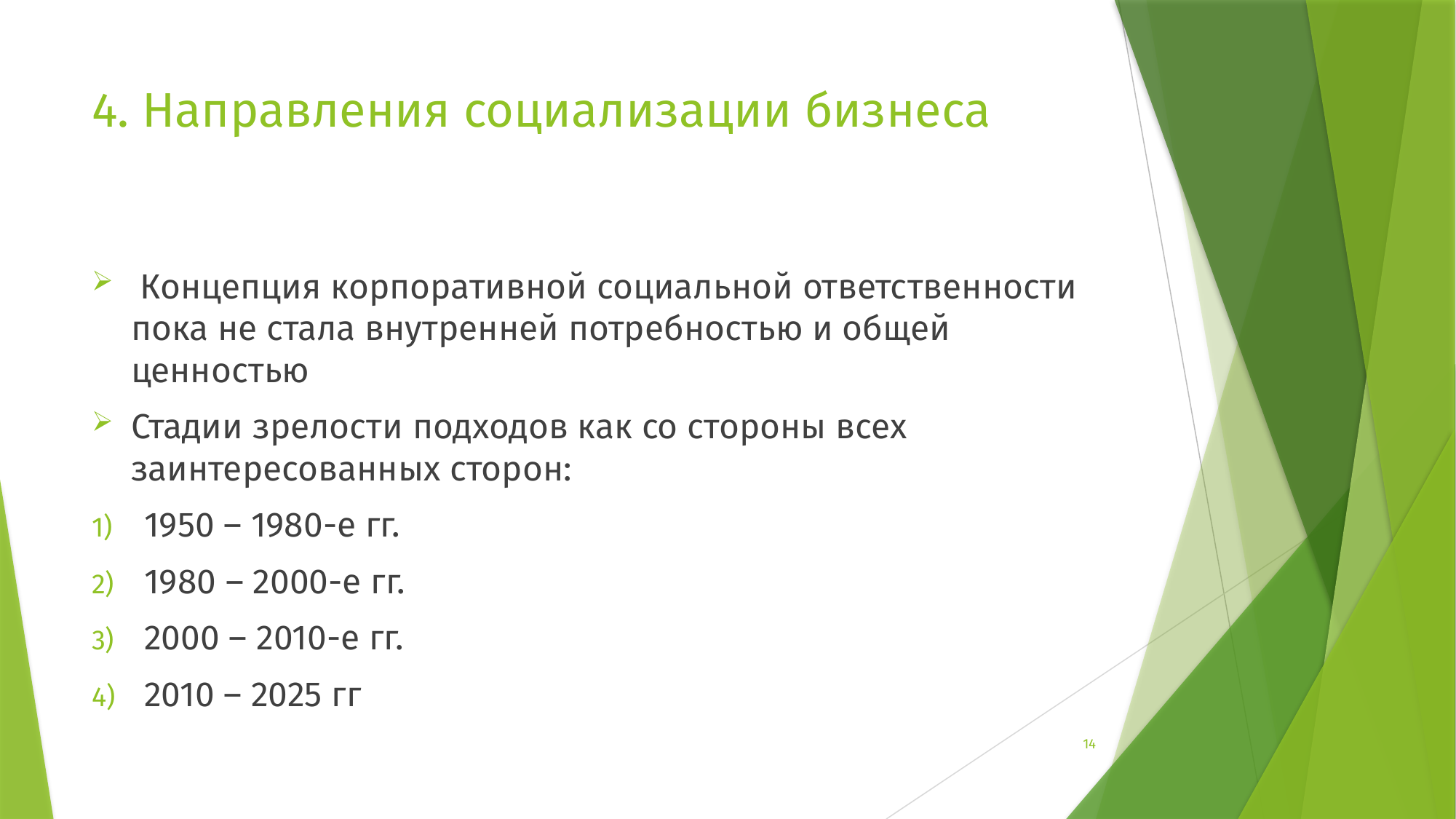

# 4. Направления социализации бизнеса
 Концепция корпоративной социальной ответственности пока не стала внутренней потребностью и общей ценностью
Стадии зрелости подходов как со стороны всех заинтересованных сторон:
1950 – 1980-е гг.
1980 – 2000-е гг.
2000 – 2010-е гг.
2010 – 2025 гг

14